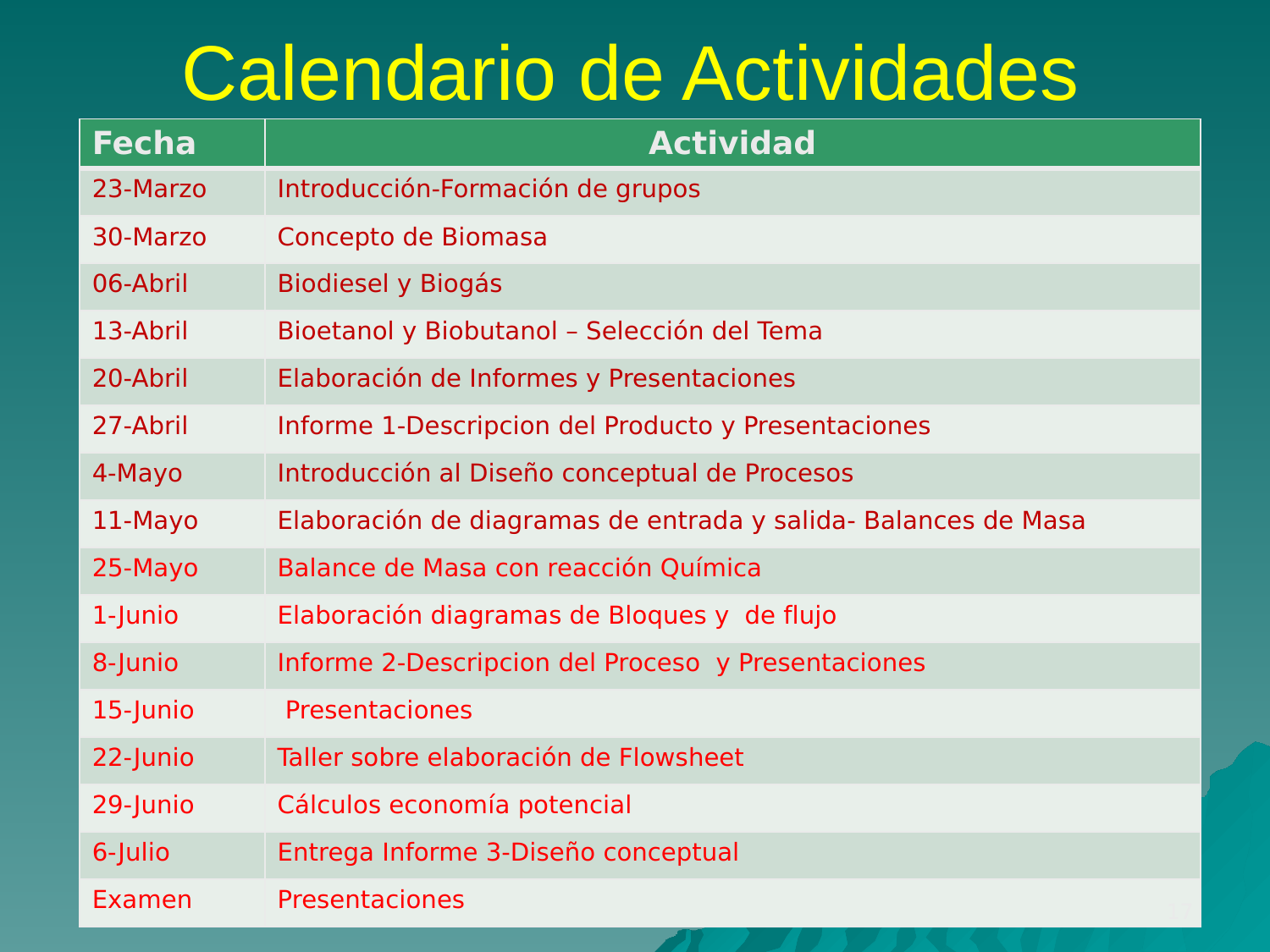

# Calendario de Actividades
| Fecha | Actividad |
| --- | --- |
| 23-Marzo | Introducción-Formación de grupos |
| 30-Marzo | Concepto de Biomasa |
| 06-Abril | Biodiesel y Biogás |
| 13-Abril | Bioetanol y Biobutanol – Selección del Tema |
| 20-Abril | Elaboración de Informes y Presentaciones |
| 27-Abril | Informe 1-Descripcion del Producto y Presentaciones |
| 4-Mayo | Introducción al Diseño conceptual de Procesos |
| 11-Mayo | Elaboración de diagramas de entrada y salida- Balances de Masa |
| 25-Mayo | Balance de Masa con reacción Química |
| 1-Junio | Elaboración diagramas de Bloques y de flujo |
| 8-Junio | Informe 2-Descripcion del Proceso y Presentaciones |
| 15-Junio | Presentaciones |
| 22-Junio | Taller sobre elaboración de Flowsheet |
| 29-Junio | Cálculos economía potencial |
| 6-Julio | Entrega Informe 3-Diseño conceptual |
| Examen | Presentaciones |
17